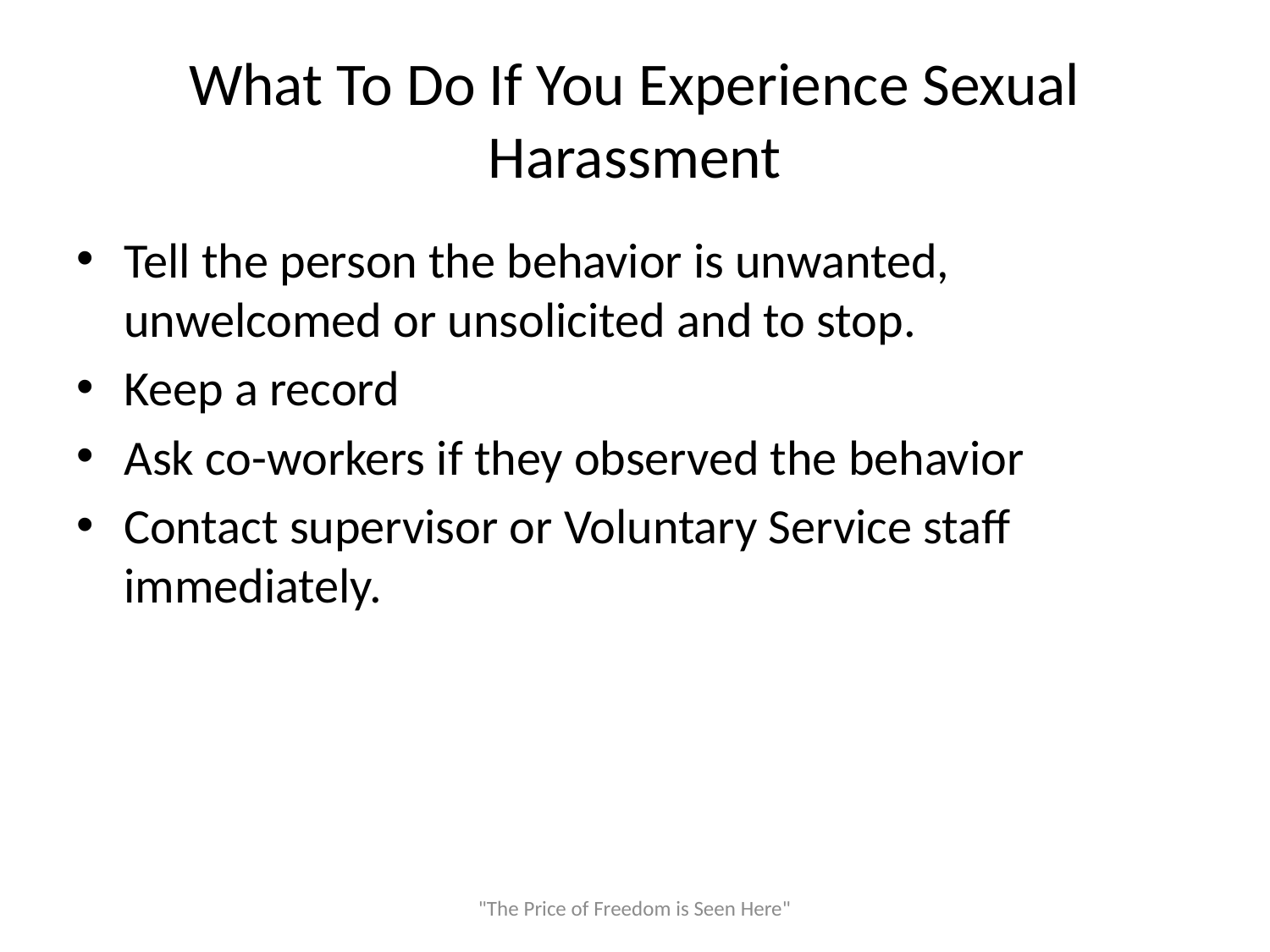

# What To Do If You Experience Sexual Harassment
Tell the person the behavior is unwanted, unwelcomed or unsolicited and to stop.
Keep a record
Ask co-workers if they observed the behavior
Contact supervisor or Voluntary Service staff immediately.
"The Price of Freedom is Seen Here"